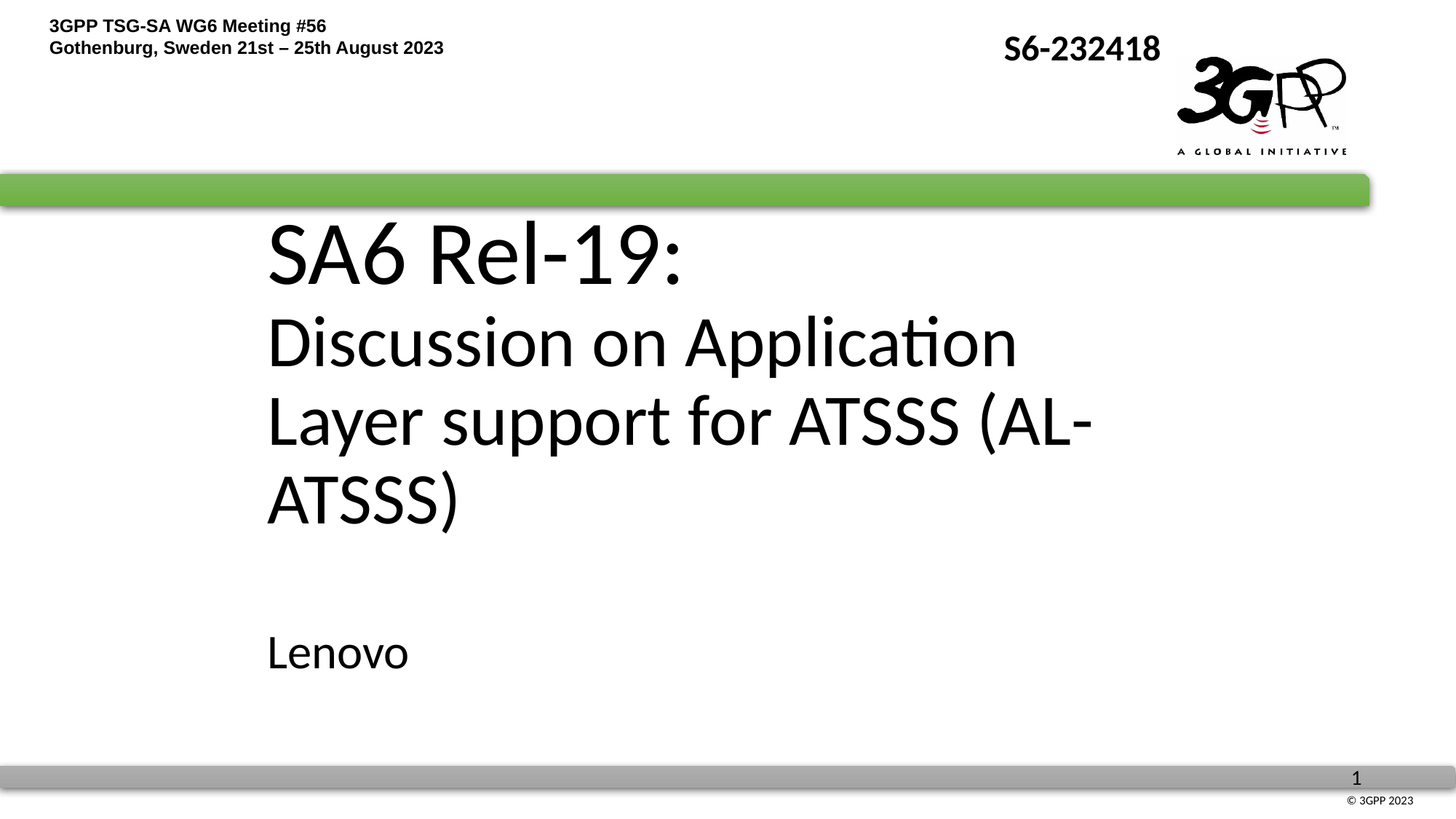

S6-232418
# SA6 Rel-19: Discussion on Application Layer support for ATSSS (AL-ATSSS)

Lenovo